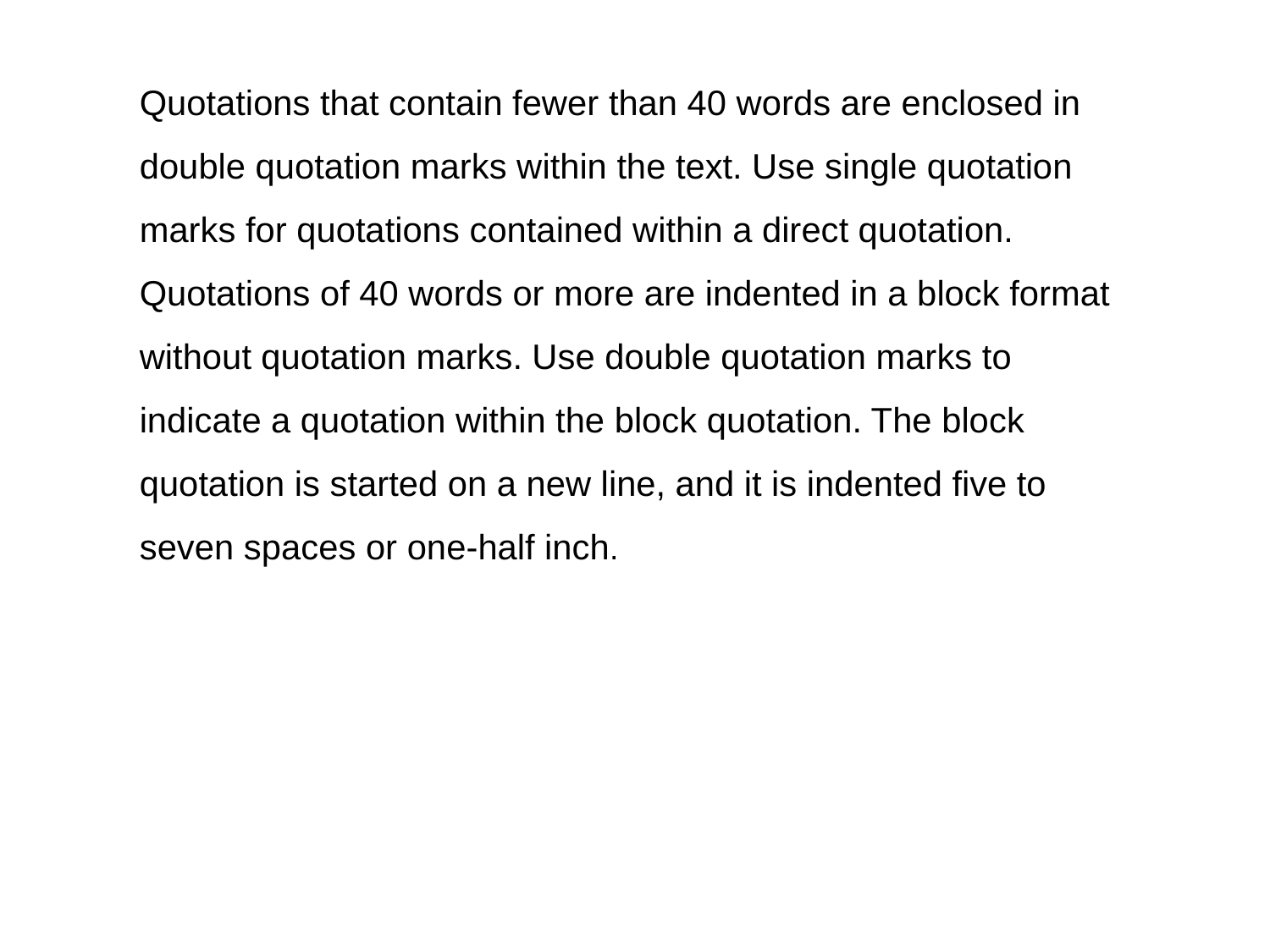

Quotations that contain fewer than 40 words are enclosed in double quotation marks within the text. Use single quotation marks for quotations contained within a direct quotation. Quotations of 40 words or more are indented in a block format without quotation marks. Use double quotation marks to indicate a quotation within the block quotation. The block quotation is started on a new line, and it is indented five to seven spaces or one-half inch.